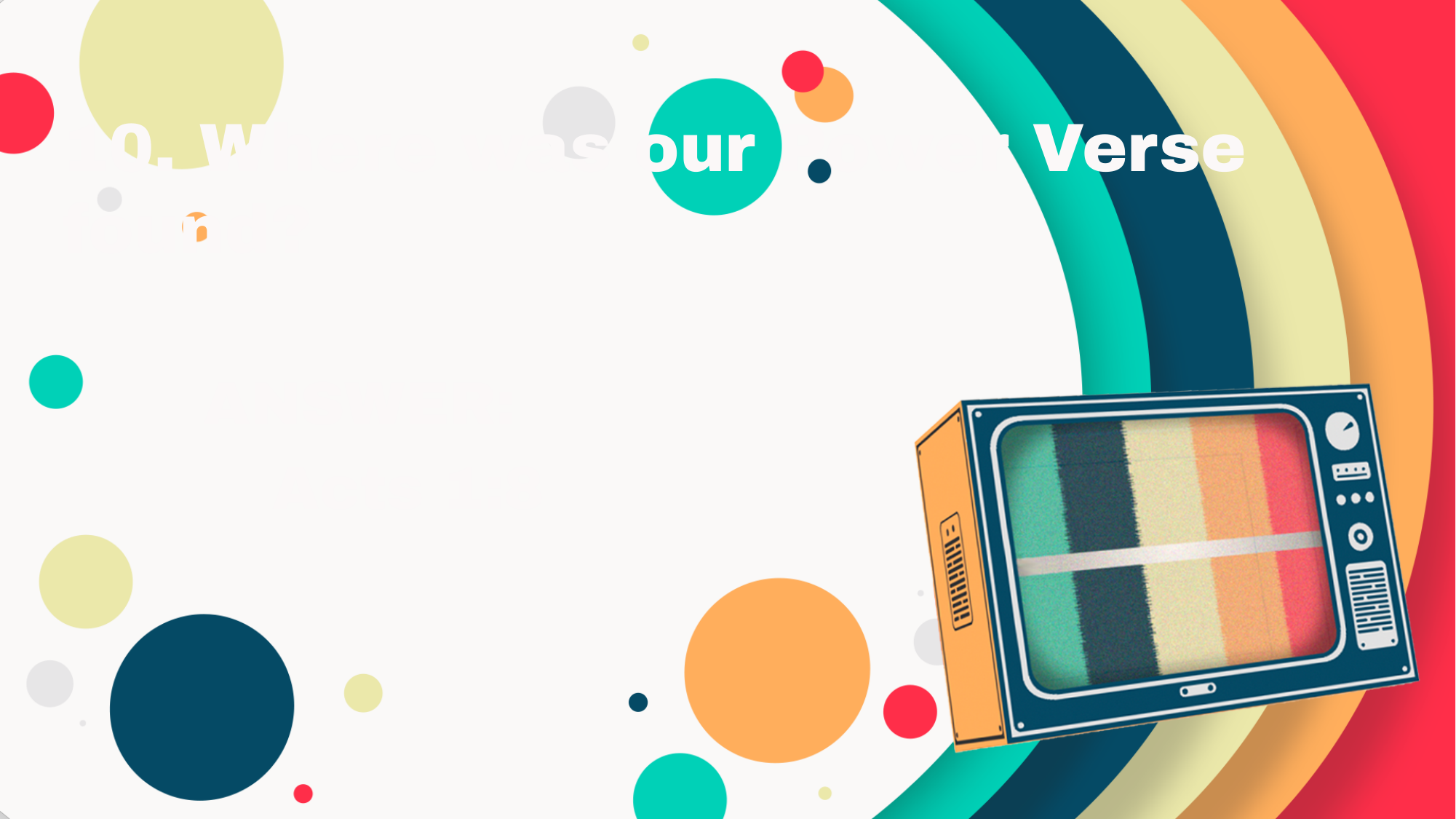

10. Where was our Power Verse 	found?
ANSWER:
Acts 1:8